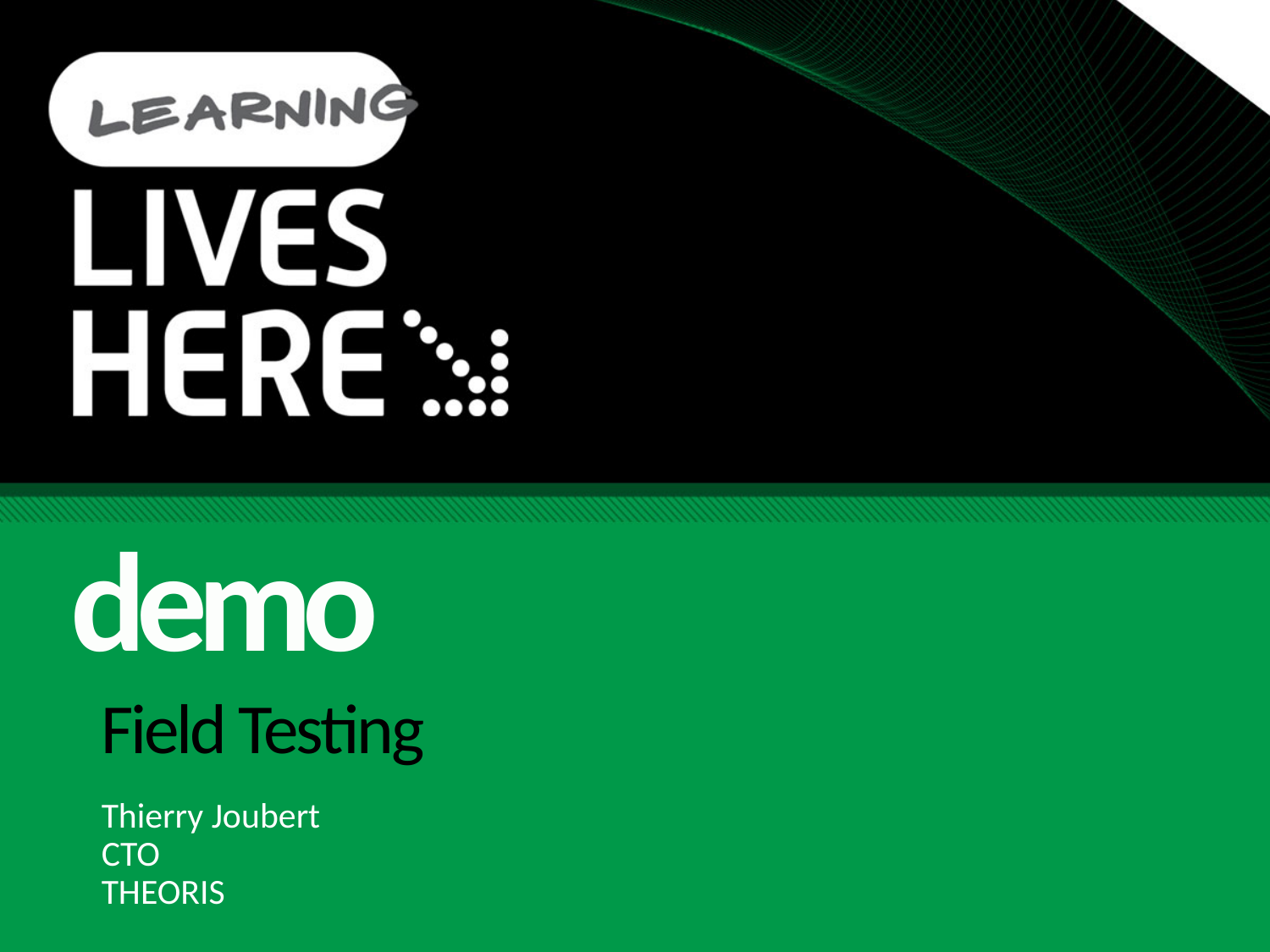

demo
# Field Testing
Thierry Joubert
CTO
THEORIS